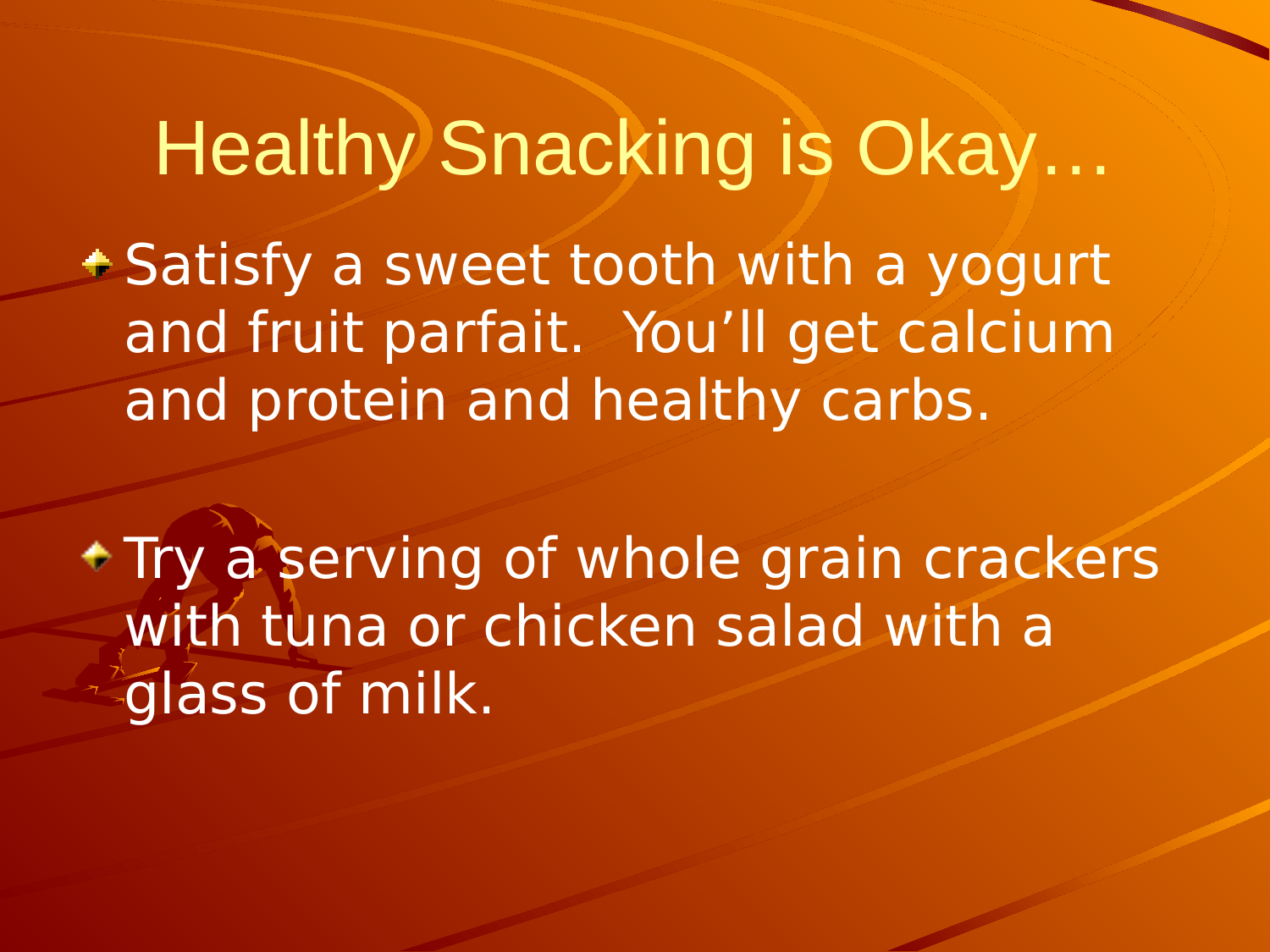

# Healthy Snacking is Okay…
Satisfy a sweet tooth with a yogurt and fruit parfait.  You’ll get calcium and protein and healthy carbs.

Try a serving of whole grain crackers with tuna or chicken salad with a glass of milk.